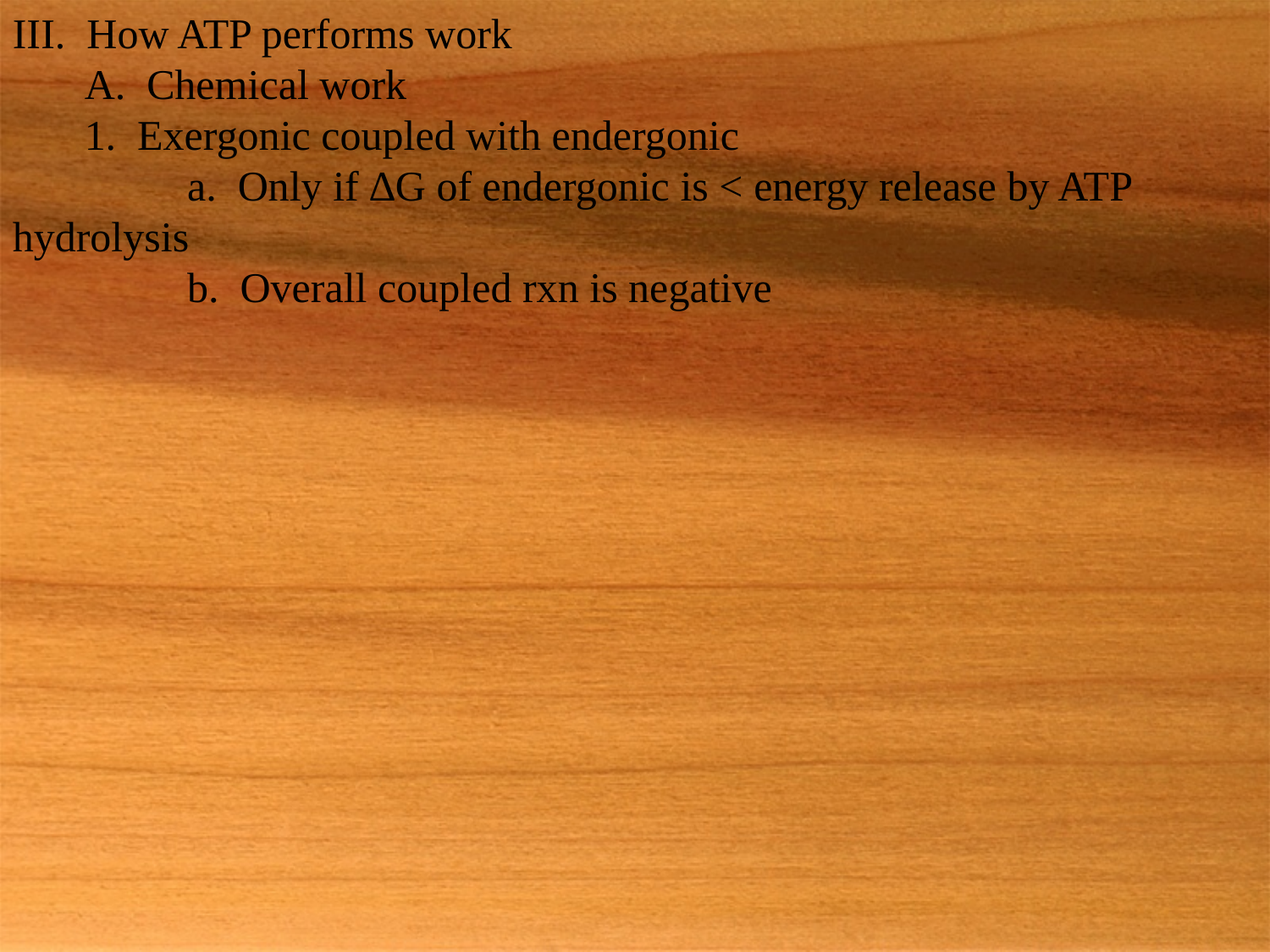

III.  How ATP performs work
	A.  Chemical work
	1.  Exergonic coupled with endergonic
	a.  Only if ∆G of endergonic is < energy release by ATP hydrolysis
	b.  Overall coupled rxn is negative